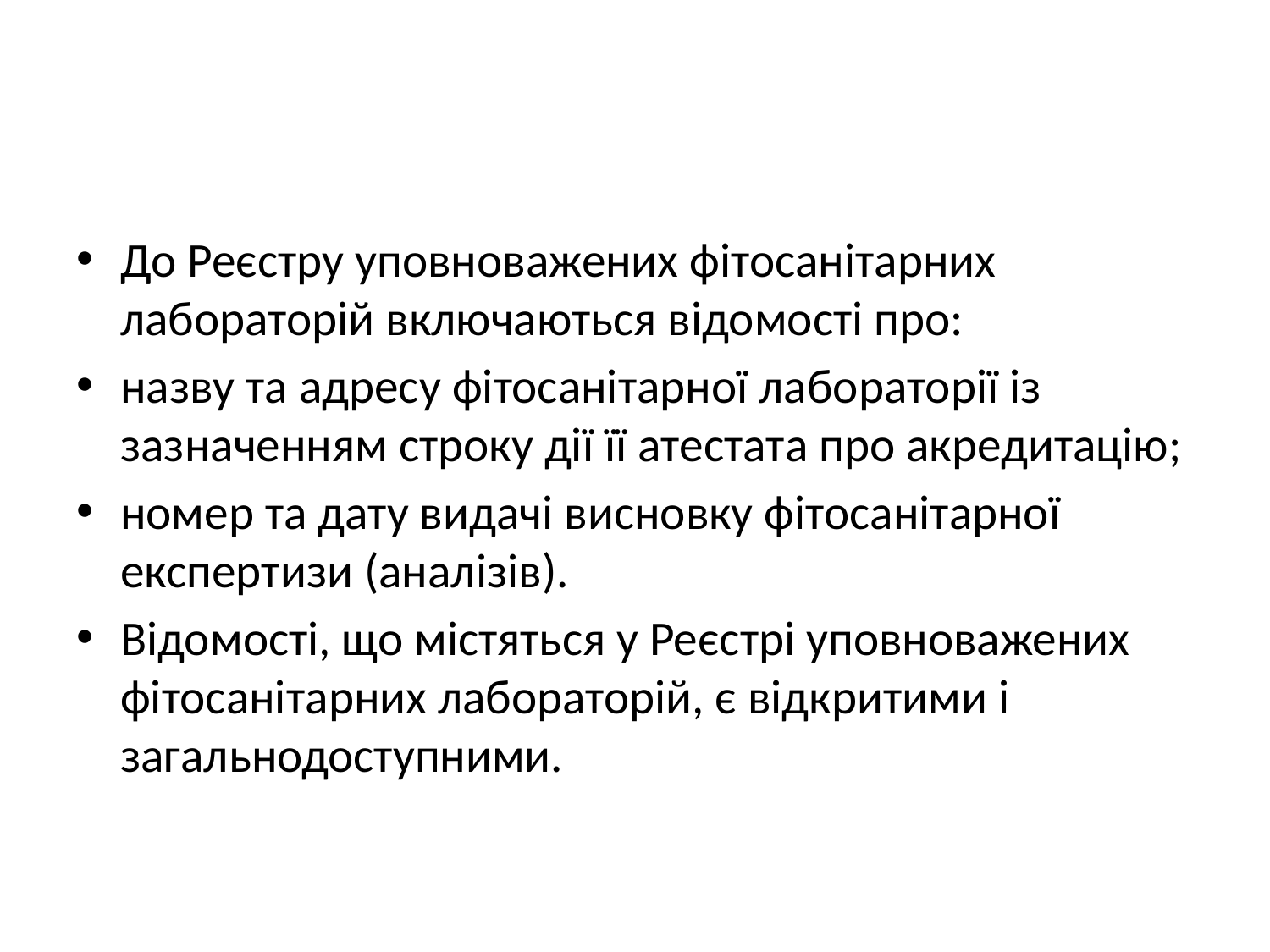

#
До Реєстру уповноважених фітосанітарних лабораторій включаються відомості про:
назву та адресу фітосанітарної лабораторії із зазначенням строку дії її атестата про акредитацію;
номер та дату видачі висновку фітосанітарної експертизи (аналізів).
Відомості, що містяться у Реєстрі уповноважених фітосанітарних лабораторій, є відкритими і загальнодоступними.